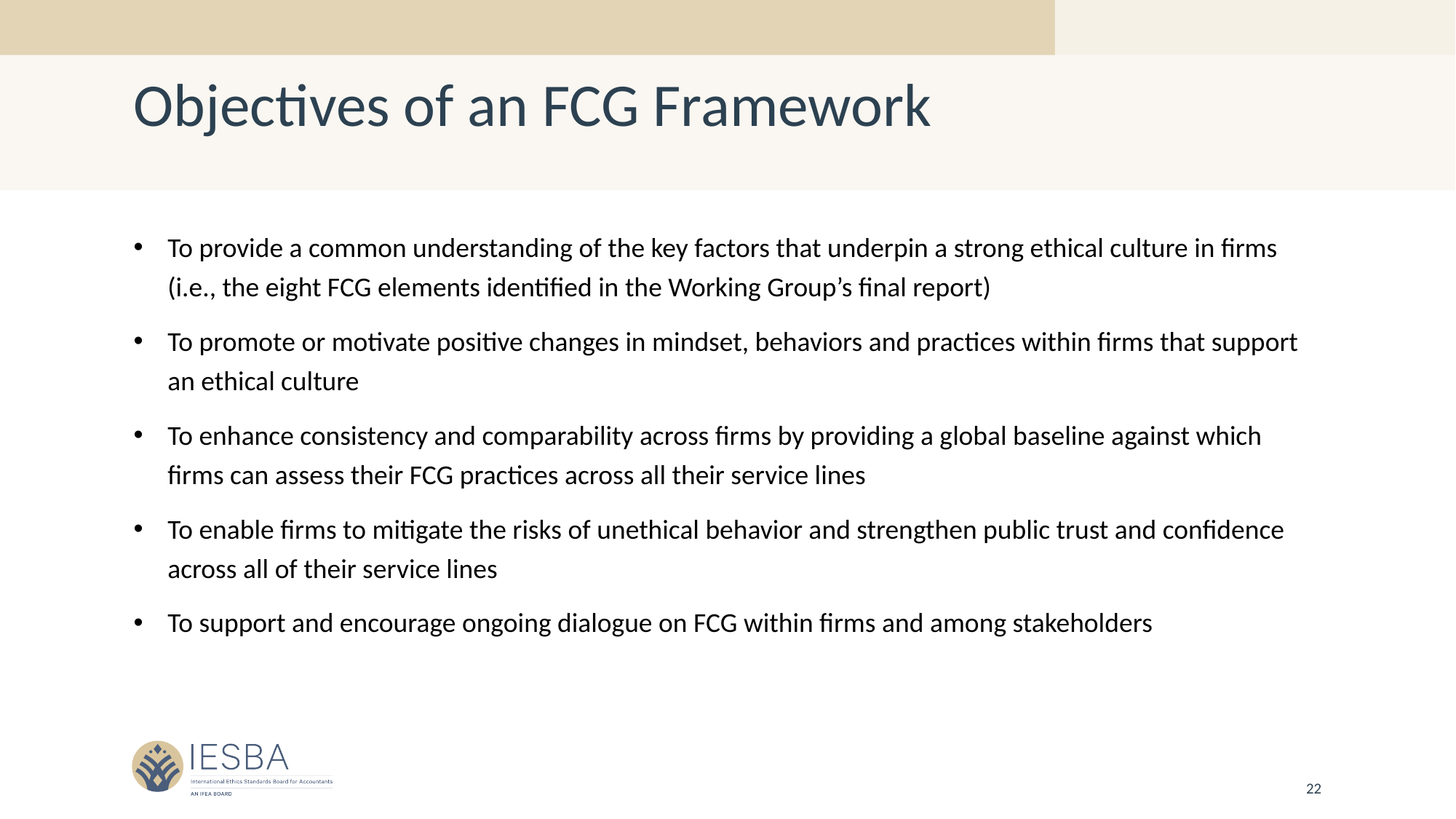

# Objectives of an FCG Framework
To provide a common understanding of the key factors that underpin a strong ethical culture in firms (i.e., the eight FCG elements identified in the Working Group’s final report)
To promote or motivate positive changes in mindset, behaviors and practices within firms that support an ethical culture
To enhance consistency and comparability across firms by providing a global baseline against which firms can assess their FCG practices across all their service lines
To enable firms to mitigate the risks of unethical behavior and strengthen public trust and confidence across all of their service lines
To support and encourage ongoing dialogue on FCG within firms and among stakeholders
22